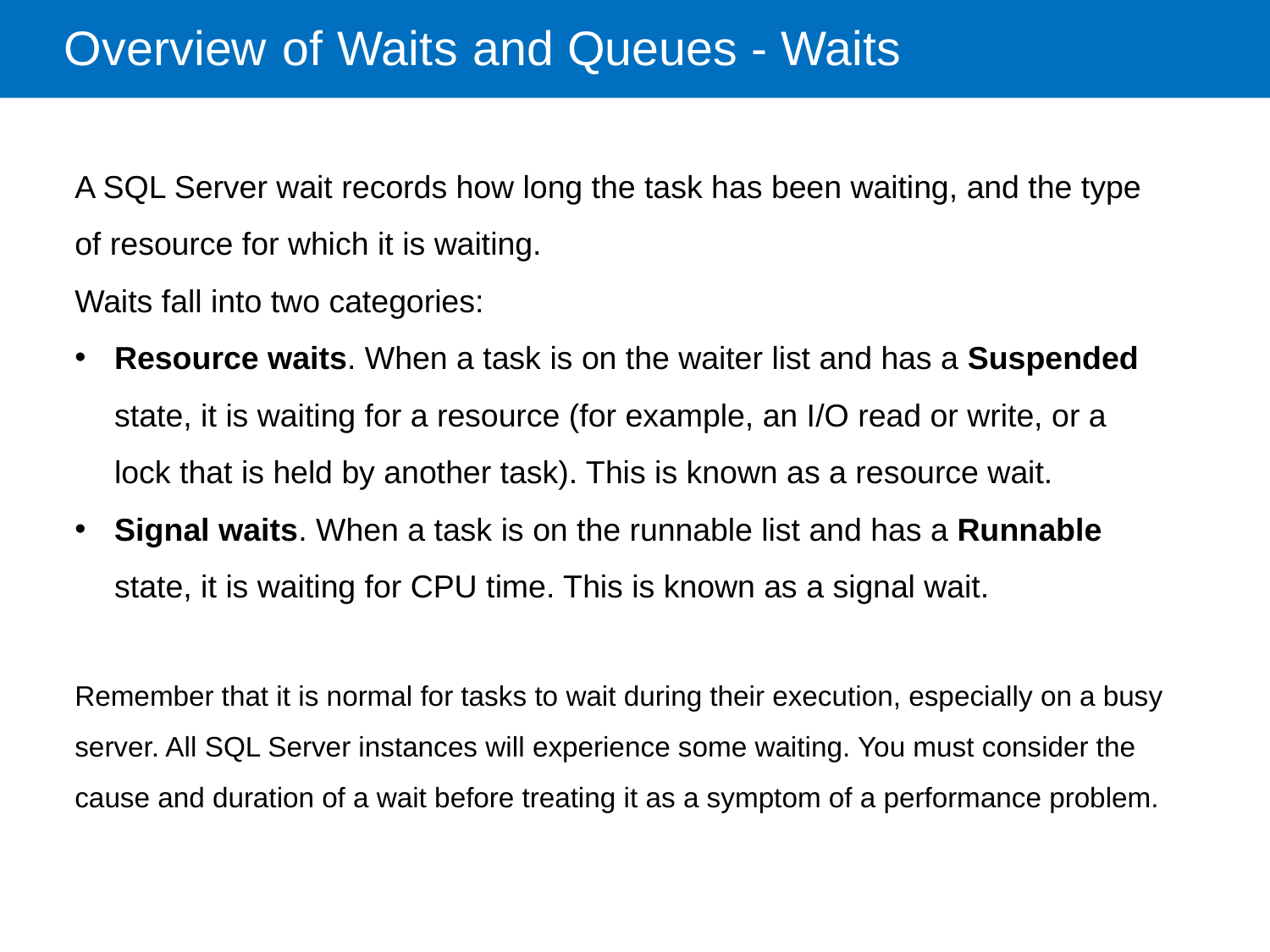

# Overview of Waits and Queues - Waits
A SQL Server wait records how long the task has been waiting, and the type of resource for which it is waiting.
Waits fall into two categories:
Resource waits. When a task is on the waiter list and has a Suspended state, it is waiting for a resource (for example, an I/O read or write, or a lock that is held by another task). This is known as a resource wait.
Signal waits. When a task is on the runnable list and has a Runnable state, it is waiting for CPU time. This is known as a signal wait.

Remember that it is normal for tasks to wait during their execution, especially on a busy server. All SQL Server instances will experience some waiting. You must consider the cause and duration of a wait before treating it as a symptom of a performance problem.